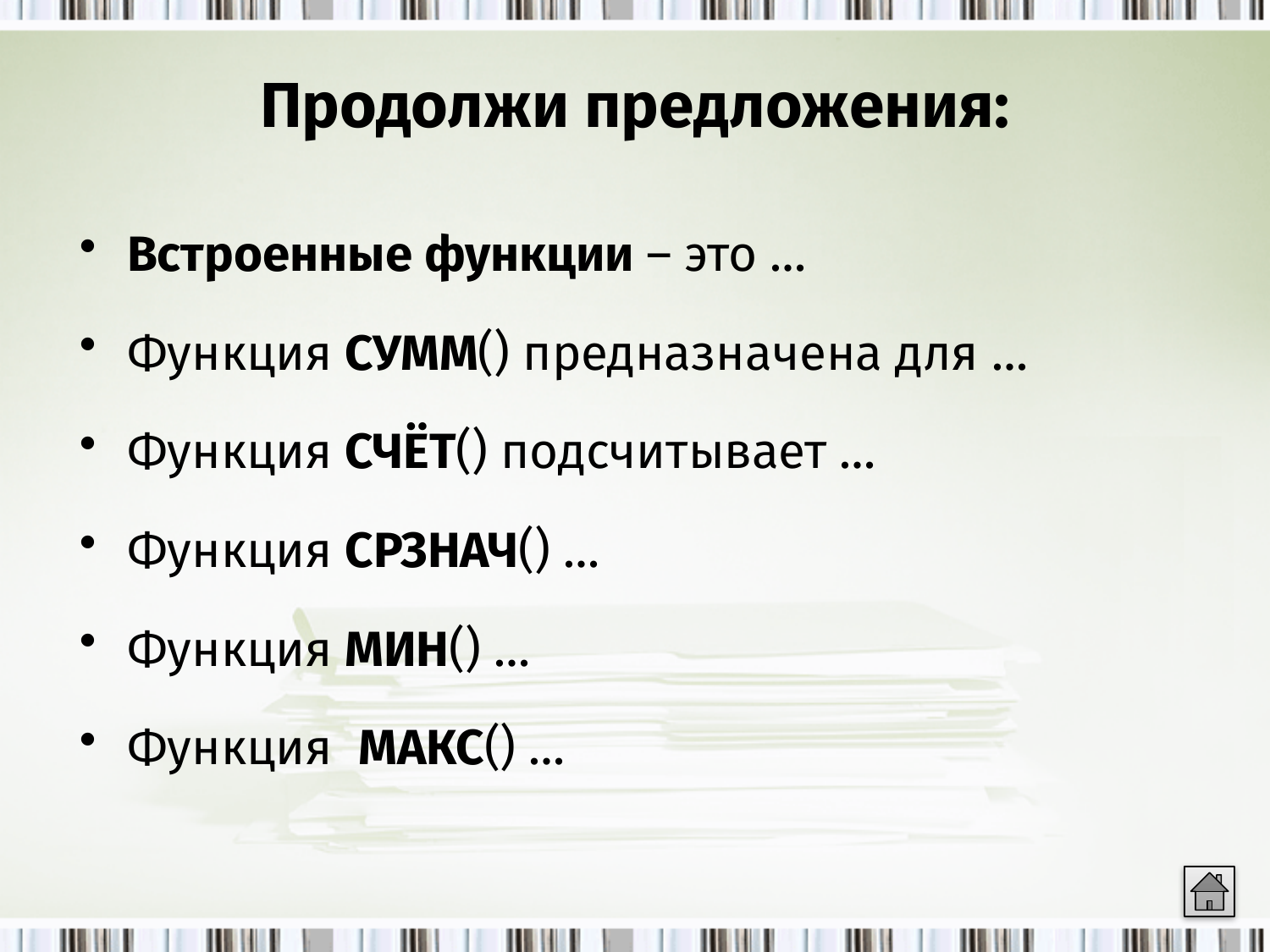

# Продолжи предложения:
Встроенные функции – это …
Функция СУММ() предназначена для …
Функция СЧЁТ() подсчитывает …
Функция СРЗНАЧ() …
Функция МИН() …
Функция  МАКС() …